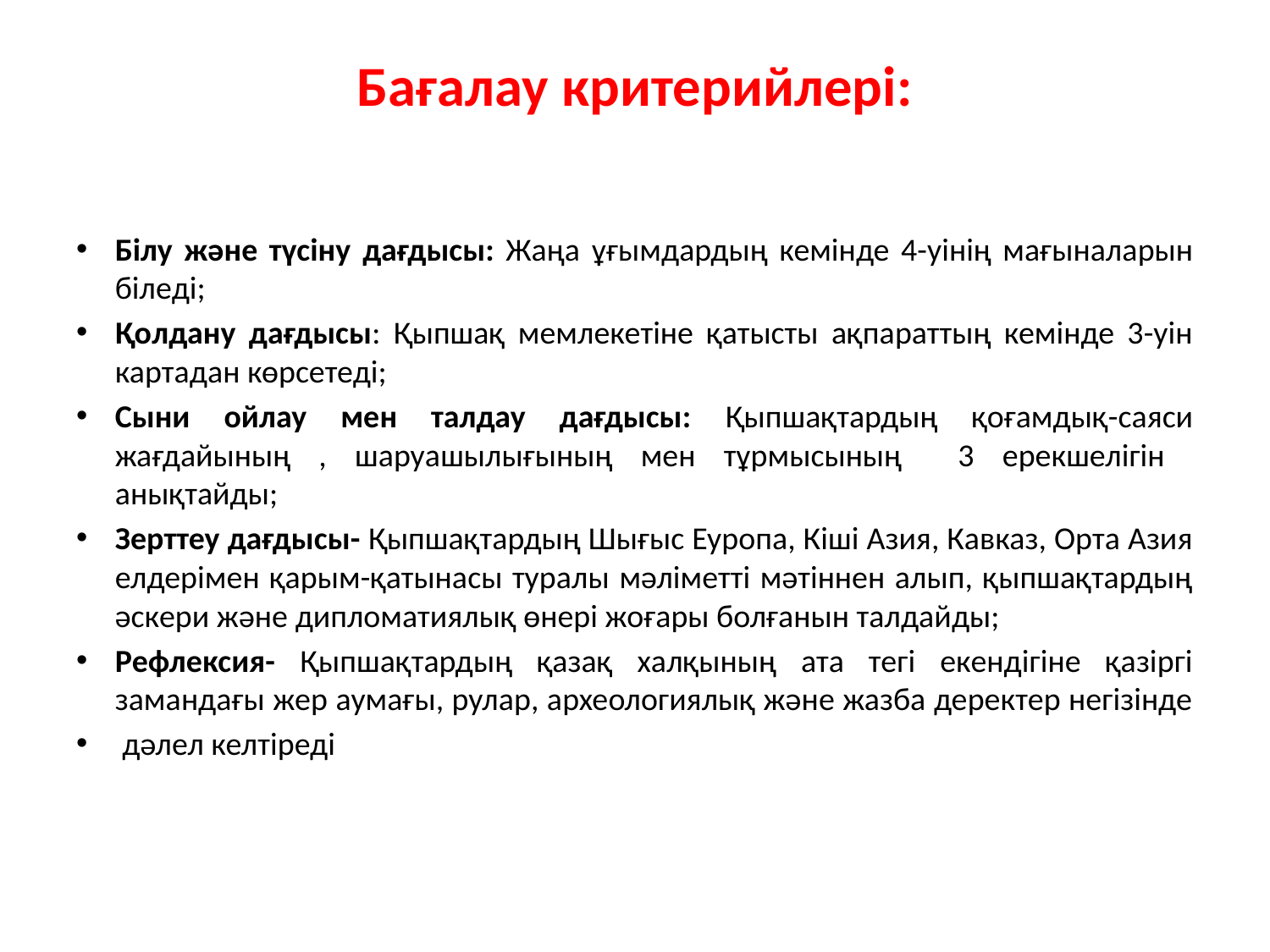

# Бағалау критерийлері:
Білу және түсіну дағдысы: Жаңа ұғымдардың кемінде 4-уінің мағыналарын біледі;
Қолдану дағдысы: Қыпшақ мемлекетіне қатысты ақпараттың кемінде 3-уін картадан көрсетеді;
Сыни ойлау мен талдау дағдысы: Қыпшақтардың қоғамдық-саяси жағдайының , шаруашылығының мен тұрмысының  3 ерекшелігін  анықтайды;
Зерттеу дағдысы- Қыпшақтардың Шығыс Еуропа, Кіші Азия, Кавказ, Орта Азия елдерімен қарым-қатынасы туралы мәліметті мәтіннен алып, қыпшақтардың әскери және дипломатиялық өнері жоғары болғанын талдайды;
Рефлексия- Қыпшақтардың қазақ халқының ата тегі екендігіне қазіргі замандағы жер аумағы, рулар, археологиялық және жазба деректер негізінде
 дәлел келтіреді